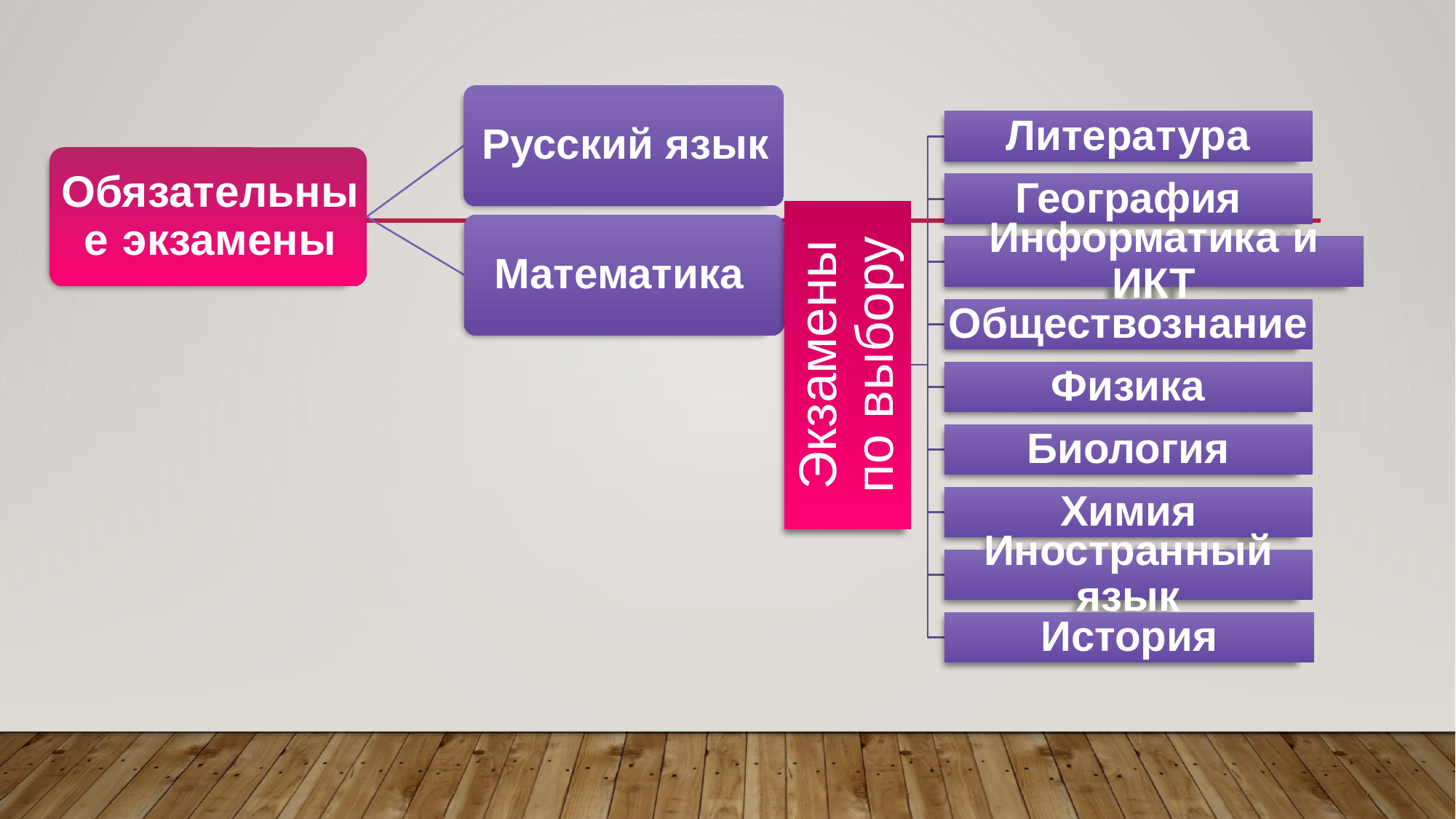

Обязательные экзамены

Русский язык

Математика

Экзамены по выбору
Литература
География
Информатика и ИКТ
Обществознание
Физика
Биология
Химия
Иностранный язык
История
#